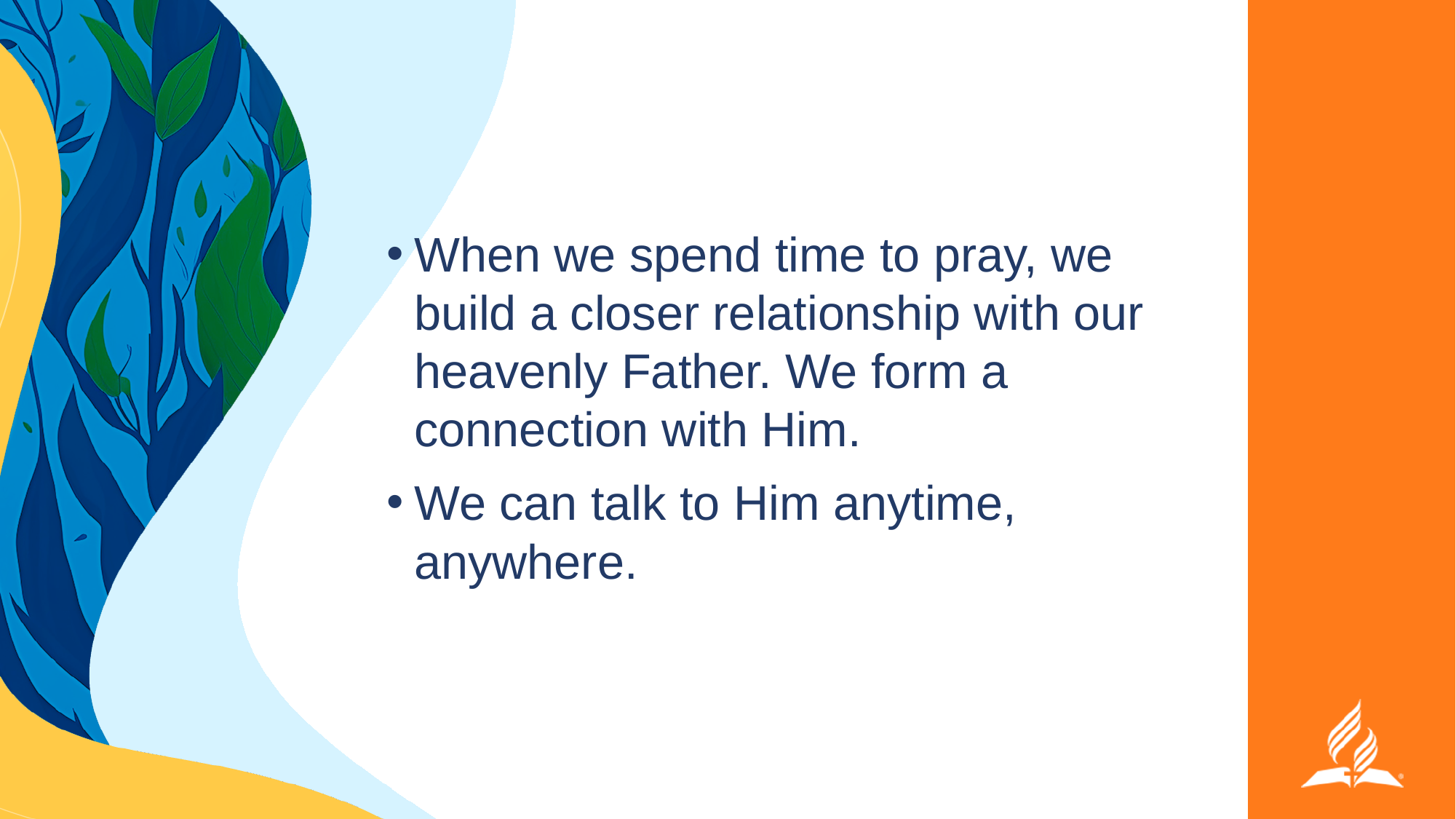

When we spend time to pray, we build a closer relationship with our heavenly Father. We form a connection with Him.
We can talk to Him anytime, anywhere.